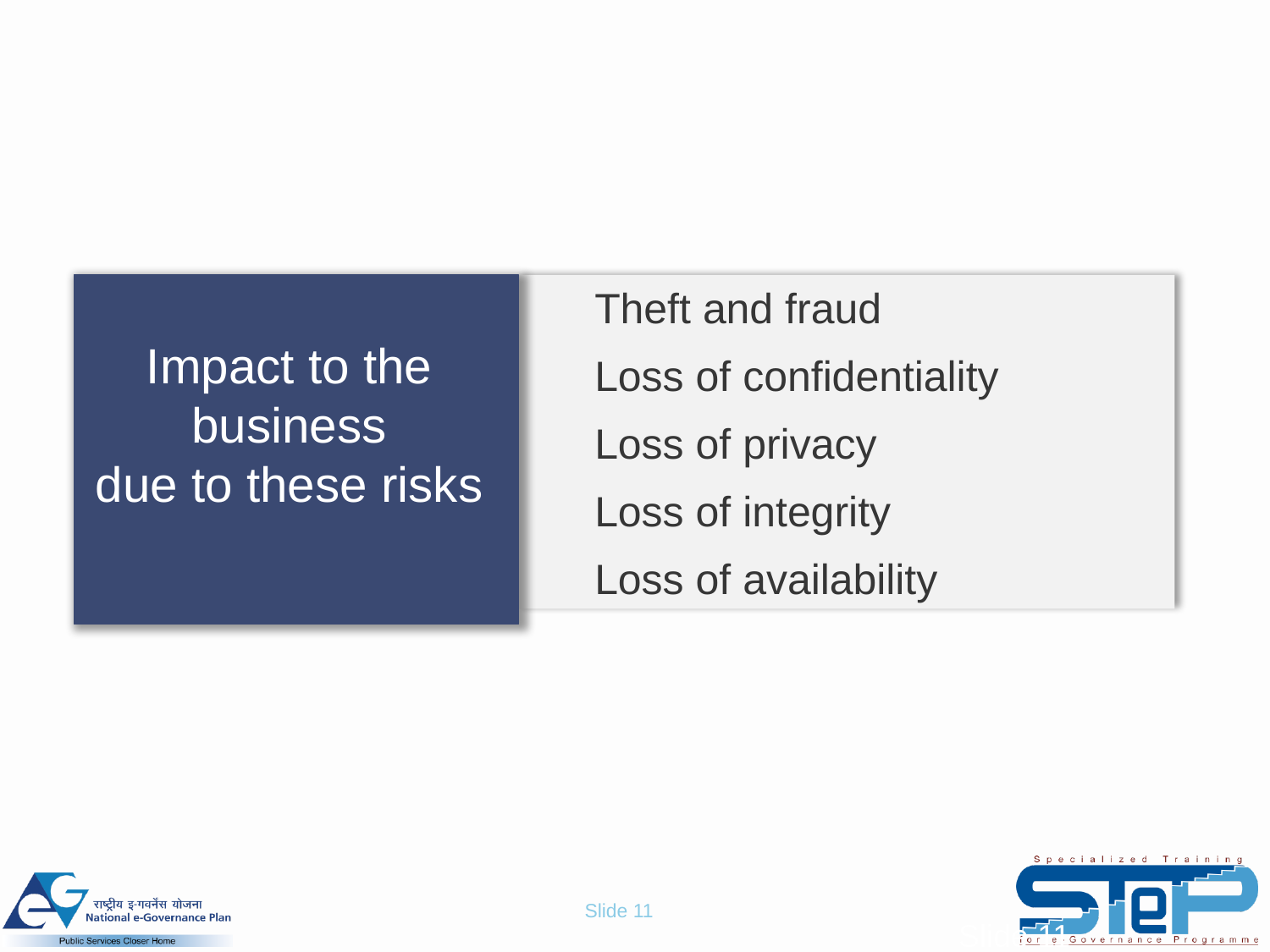

Impact to the
business
due to these risks
	Theft and fraud
	Loss of confidentiality
	Loss of privacy
	Loss of integrity
	Loss of availability

Slide 11